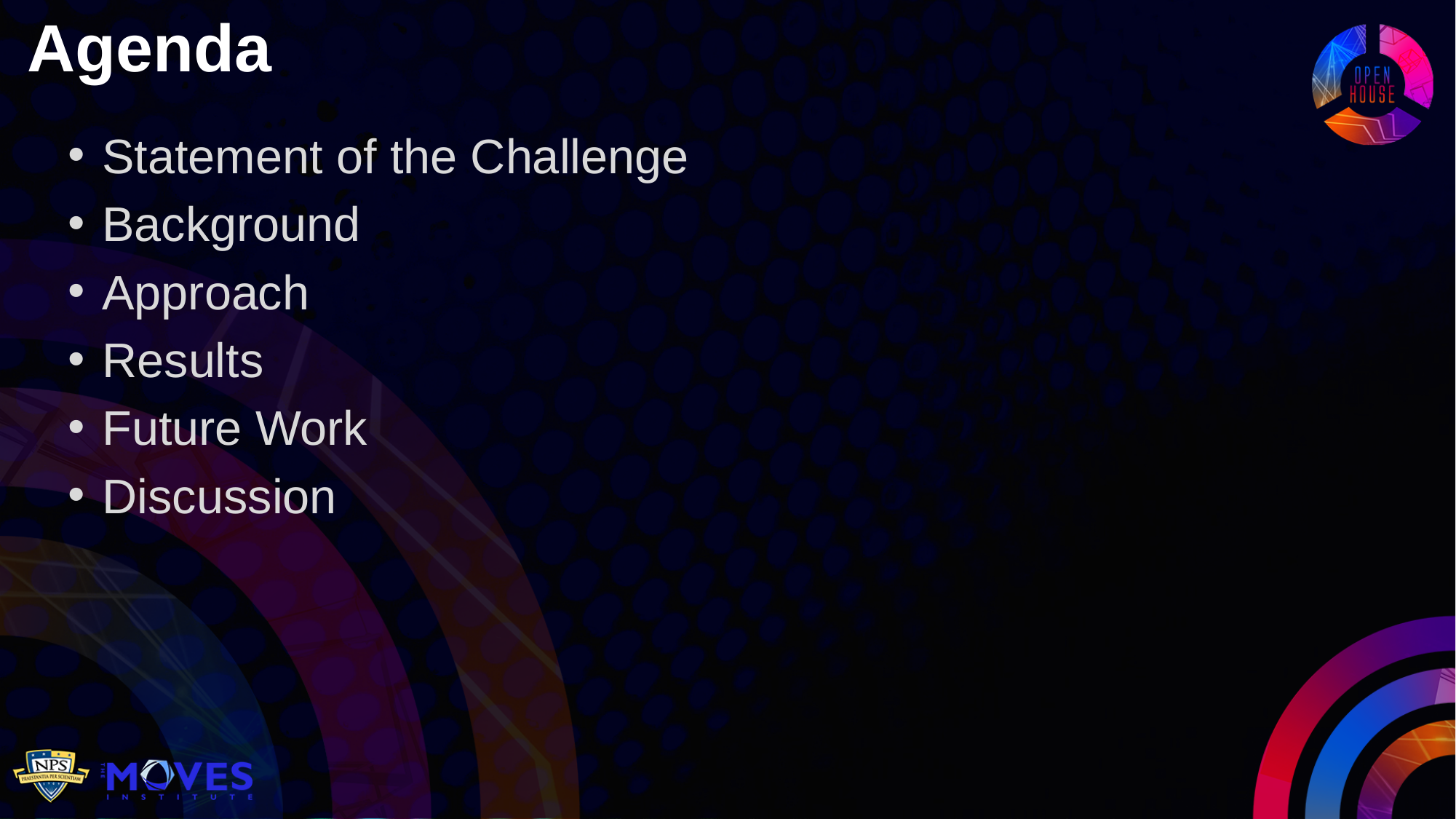

Agenda
Statement of the Challenge
Background
Approach
Results
Future Work
Discussion